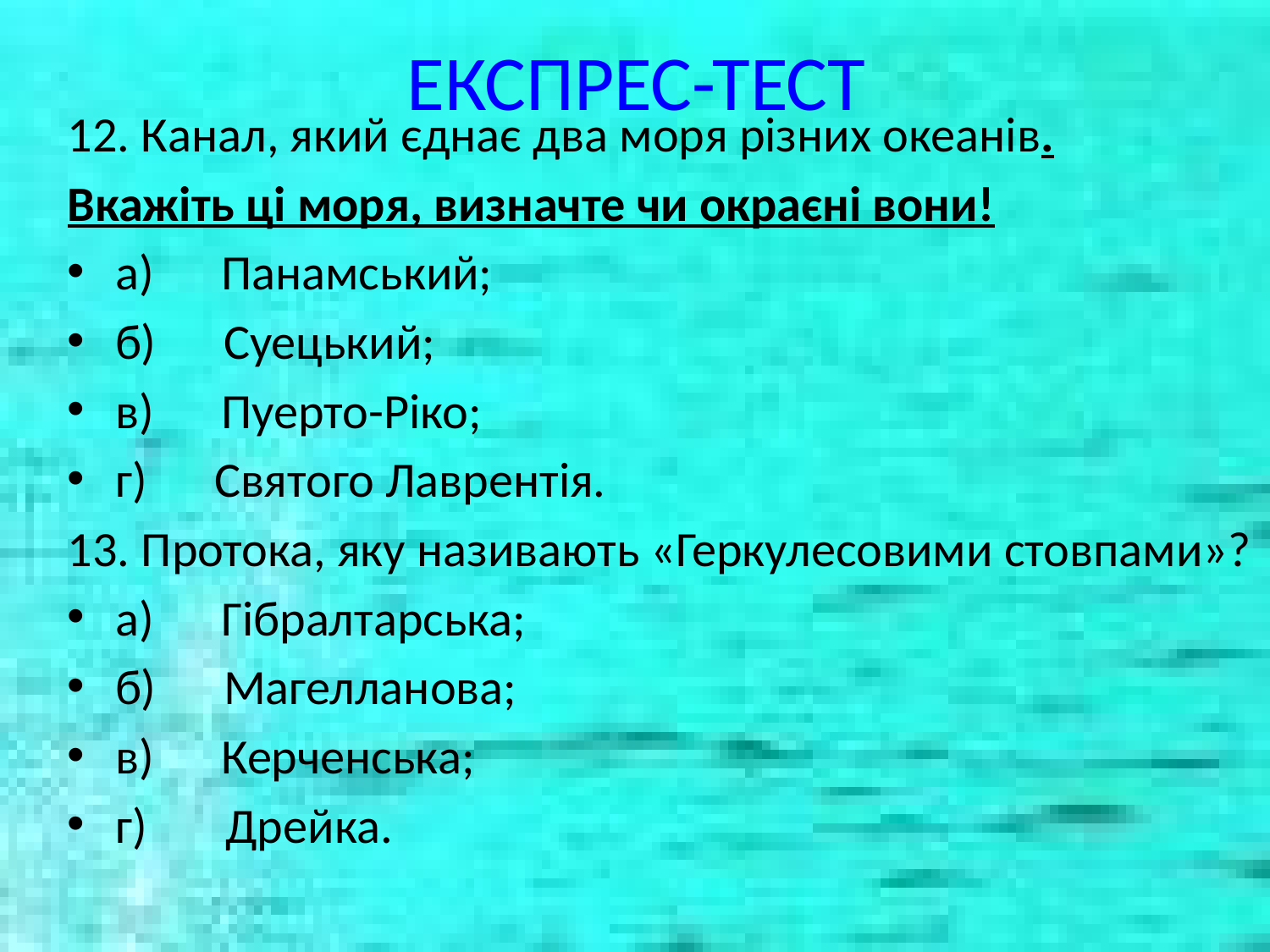

# ЕКСПРЕС-ТЕСТ
12. Канал, який єднає два моря різних океанів.
Вкажіть ці моря, визначте чи окраєні вони!
а)      Панамський;
б)      Суецький;
в)      Пуерто-Ріко;
г)      Святого Лаврентія.
13. Протока, яку називають «Геркулесовими стовпами»?
а)      Гібралтарська;
б)      Магелланова;
в)      Керченська;
г)       Дрейка.